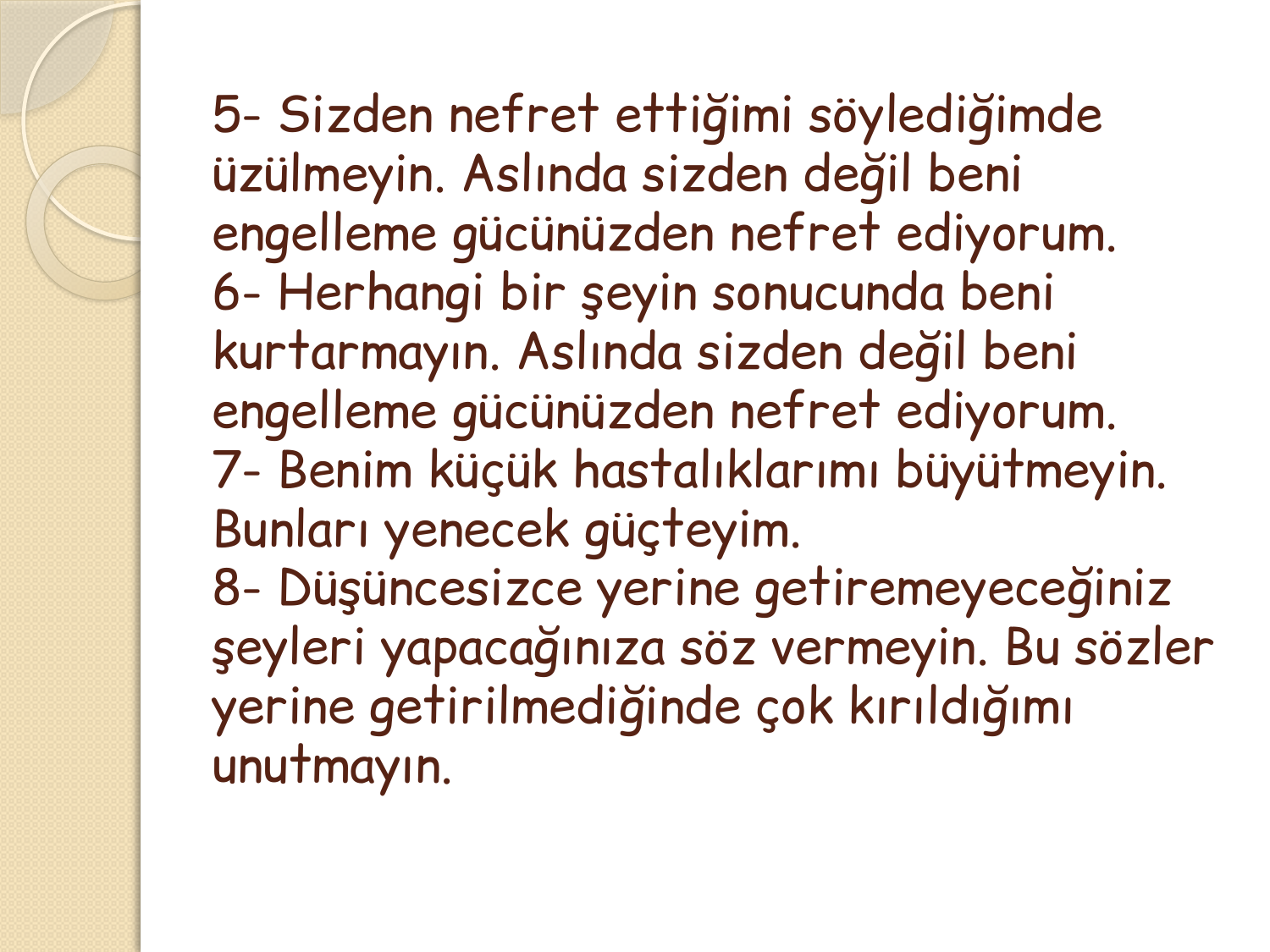

# 5- Sizden nefret ettiğimi söylediğimde üzülmeyin. Aslında sizden değil beni engelleme gücünüzden nefret ediyorum. 6- Herhangi bir şeyin sonucunda beni kurtarmayın. Aslında sizden değil beni engelleme gücünüzden nefret ediyorum. 7- Benim küçük hastalıklarımı büyütmeyin. Bunları yenecek güçteyim. 8- Düşüncesizce yerine getiremeyeceğiniz şeyleri yapacağınıza söz vermeyin. Bu sözler yerine getirilmediğinde çok kırıldığımı unutmayın.